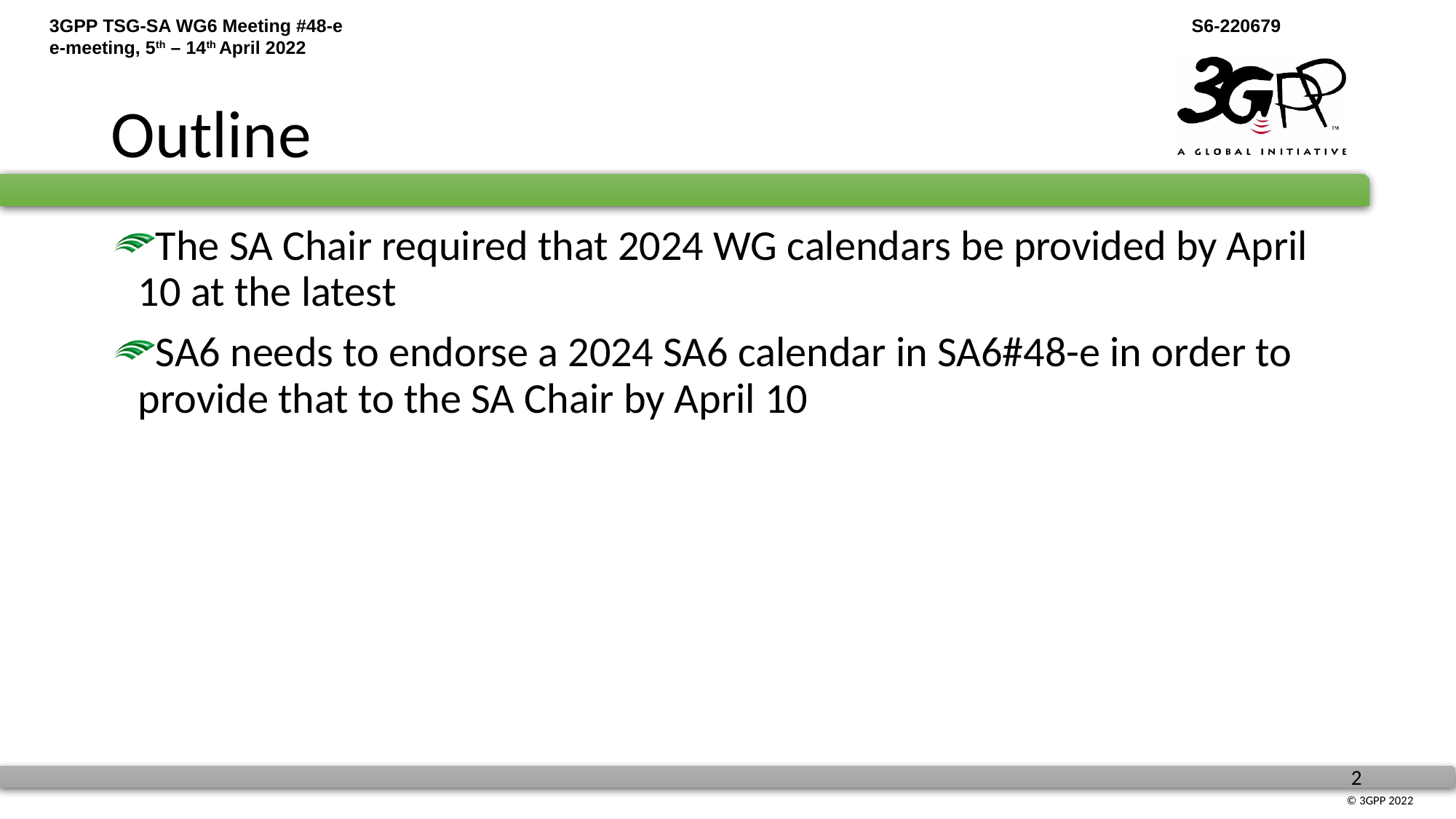

# Outline
The SA Chair required that 2024 WG calendars be provided by April 10 at the latest
SA6 needs to endorse a 2024 SA6 calendar in SA6#48-e in order to provide that to the SA Chair by April 10